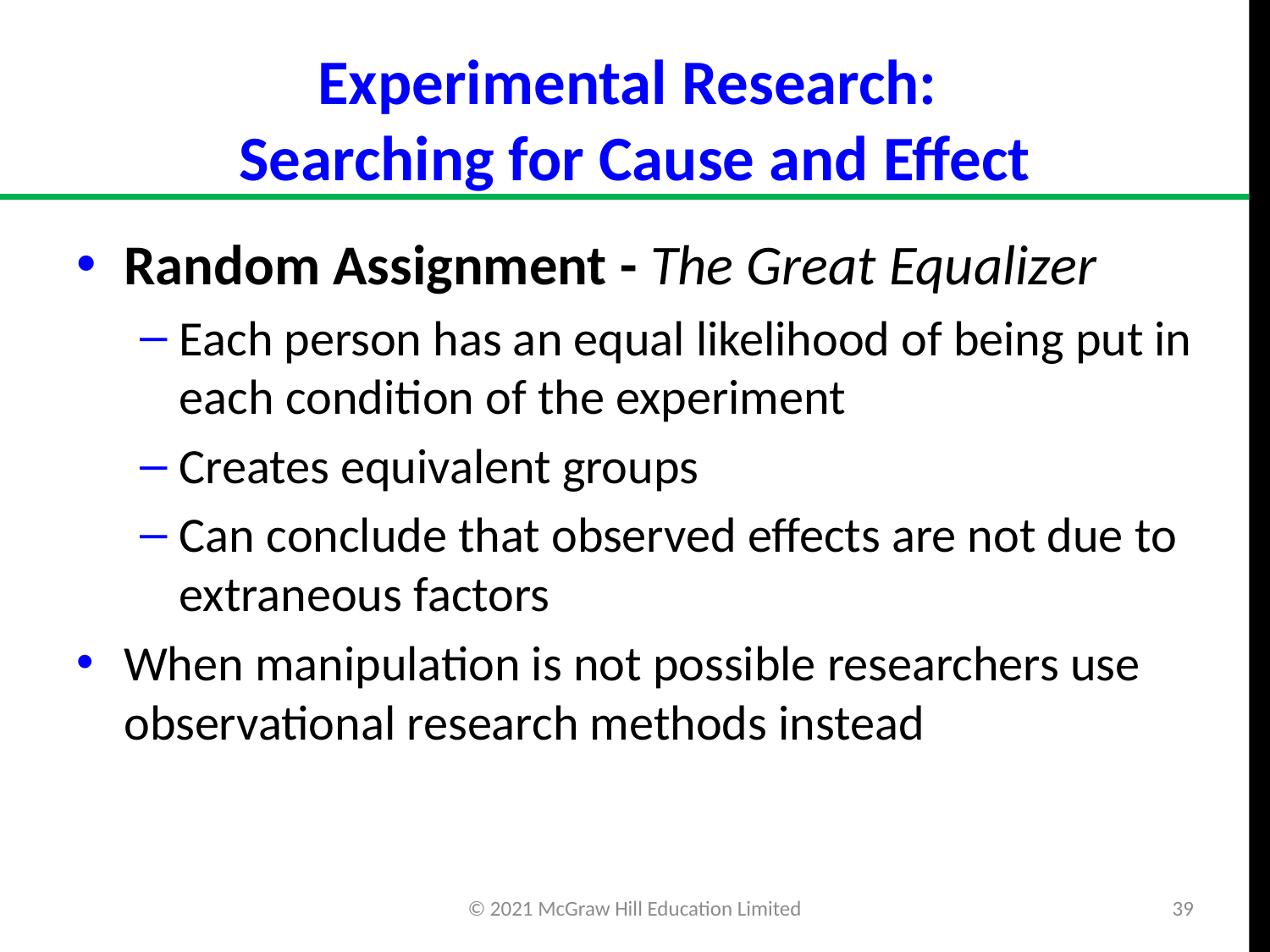

# Experimental Research: Searching for Cause and Effect
Random Assignment - The Great Equalizer
Each person has an equal likelihood of being put in each condition of the experiment
Creates equivalent groups
Can conclude that observed effects are not due to extraneous factors
When manipulation is not possible researchers use observational research methods instead

© 2021 McGraw Hill Education Limited
39